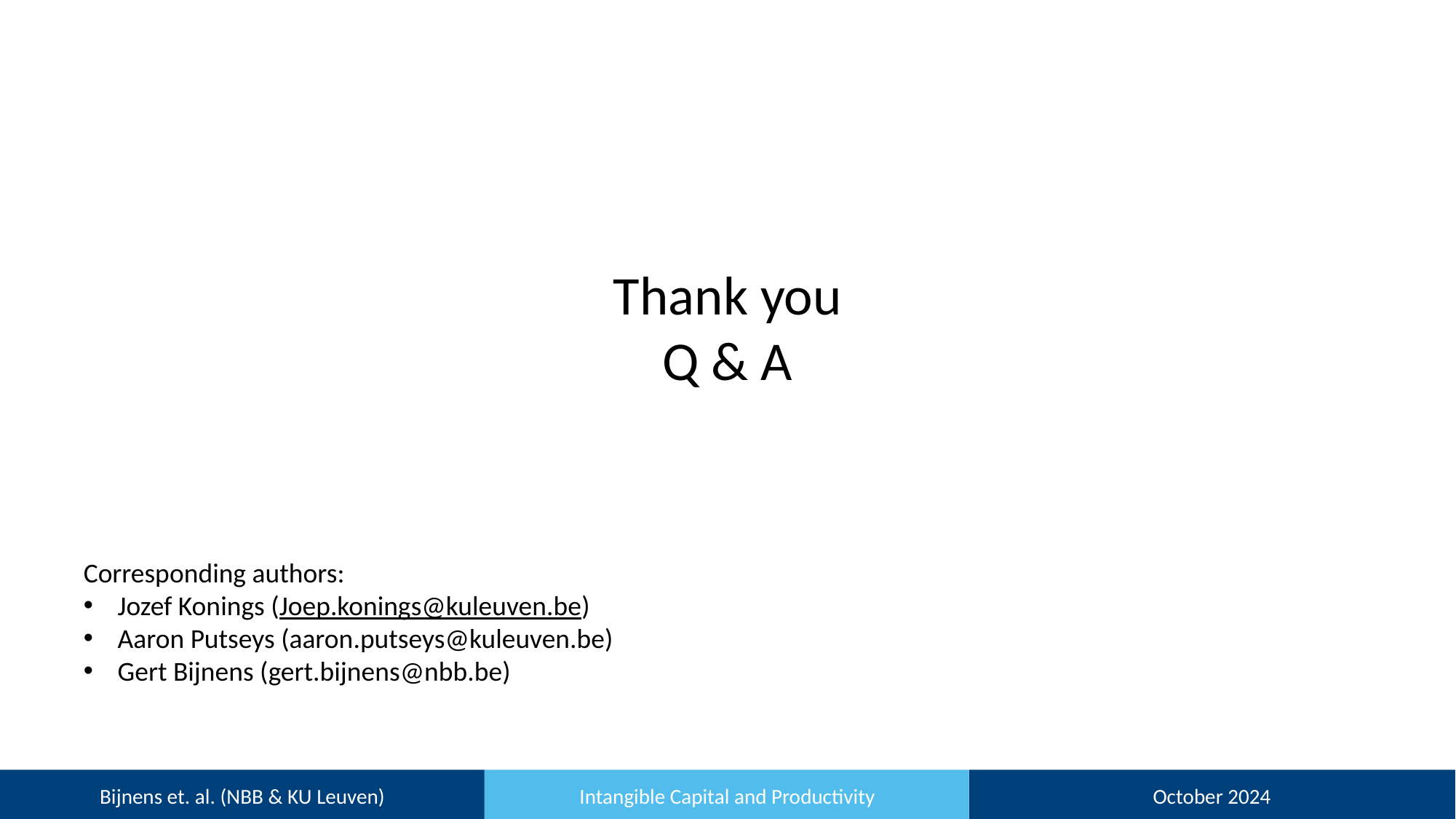

Thank you
Q & A
Corresponding authors:
Jozef Konings (Joep.konings@kuleuven.be)
Aaron Putseys (aaron.putseys@kuleuven.be)
Gert Bijnens (gert.bijnens@nbb.be)

Bijnens et. al. (NBB & KU Leuven)
Intangible Capital and Productivity
October 2024